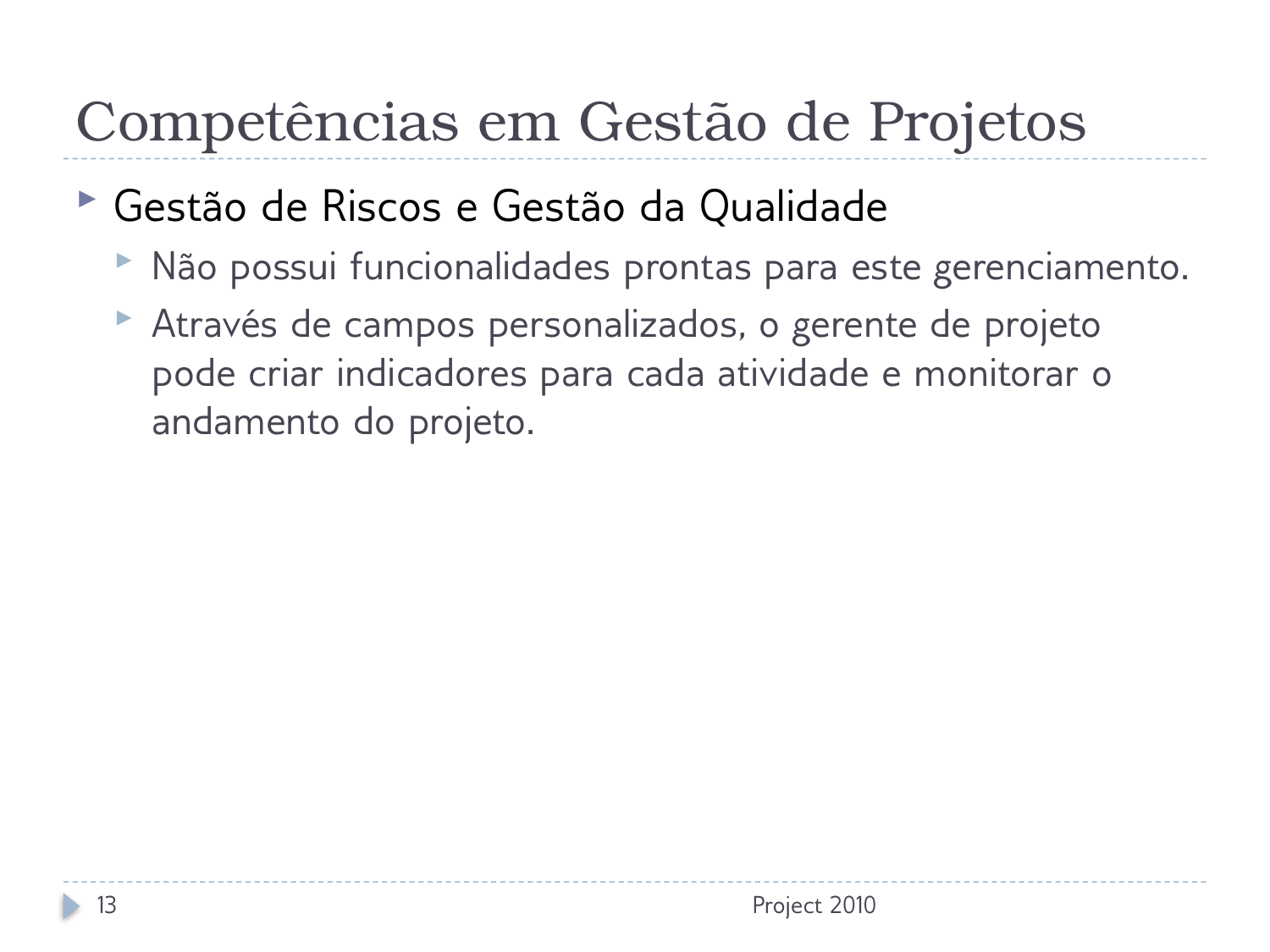

# Competências em Gestão de Projetos
Gestão de Riscos e Gestão da Qualidade
Não possui funcionalidades prontas para este gerenciamento.
Através de campos personalizados, o gerente de projeto pode criar indicadores para cada atividade e monitorar o andamento do projeto.

13
Project 2010